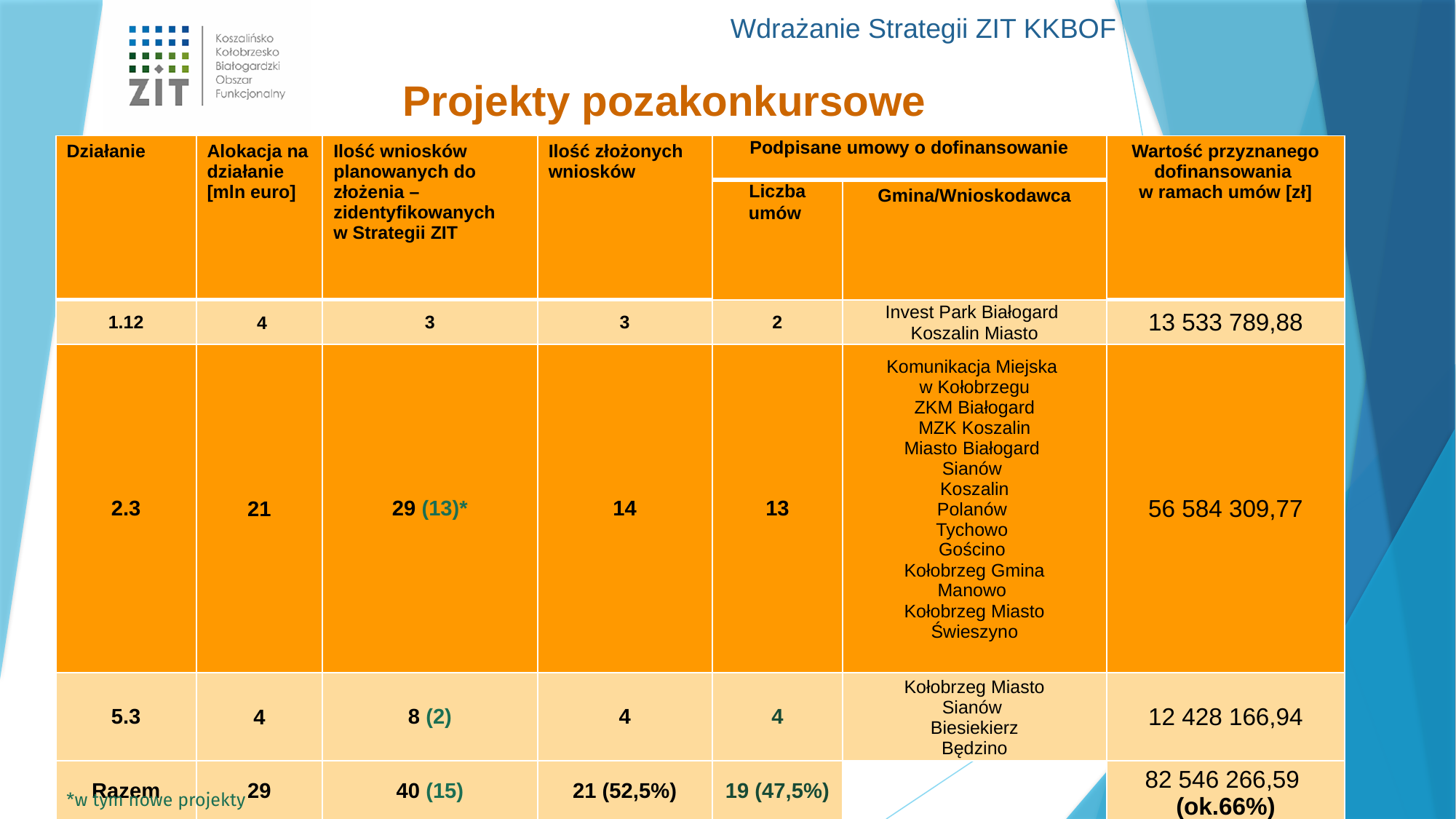

Projekty pozakonkursowe
| Działanie | Alokacja na działanie [mln euro] | Ilość wniosków planowanych do złożenia – zidentyfikowanych w Strategii ZIT | Ilość złożonych wniosków | Podpisane umowy o dofinansowanie |  | Wartość przyznanego dofinansowania w ramach umów [zł] |
| --- | --- | --- | --- | --- | --- | --- |
|  |  |  |  | Liczba umów | Gmina/Wnioskodawca |  |
| 1.12 | 4 | 3 | 3 | 2 | Invest Park Białogard Koszalin Miasto | 13 533 789,88 |
| 2.3 | 21 | 29 (13)\* | 14 | 13 | Komunikacja Miejska w Kołobrzegu ZKM Białogard MZK Koszalin Miasto Białogard Sianów Koszalin Polanów Tychowo Gościno Kołobrzeg Gmina Manowo Kołobrzeg Miasto Świeszyno | 56 584 309,77 |
| 5.3 | 4 | 8 (2) | 4 | 4 | Kołobrzeg Miasto Sianów Biesiekierz Będzino | 12 428 166,94 |
| Razem | 29 | 40 (15) | 21 (52,5%) | 19 (47,5%) |  | 82 546 266,59 (ok.66%) |
*w tym nowe projekty